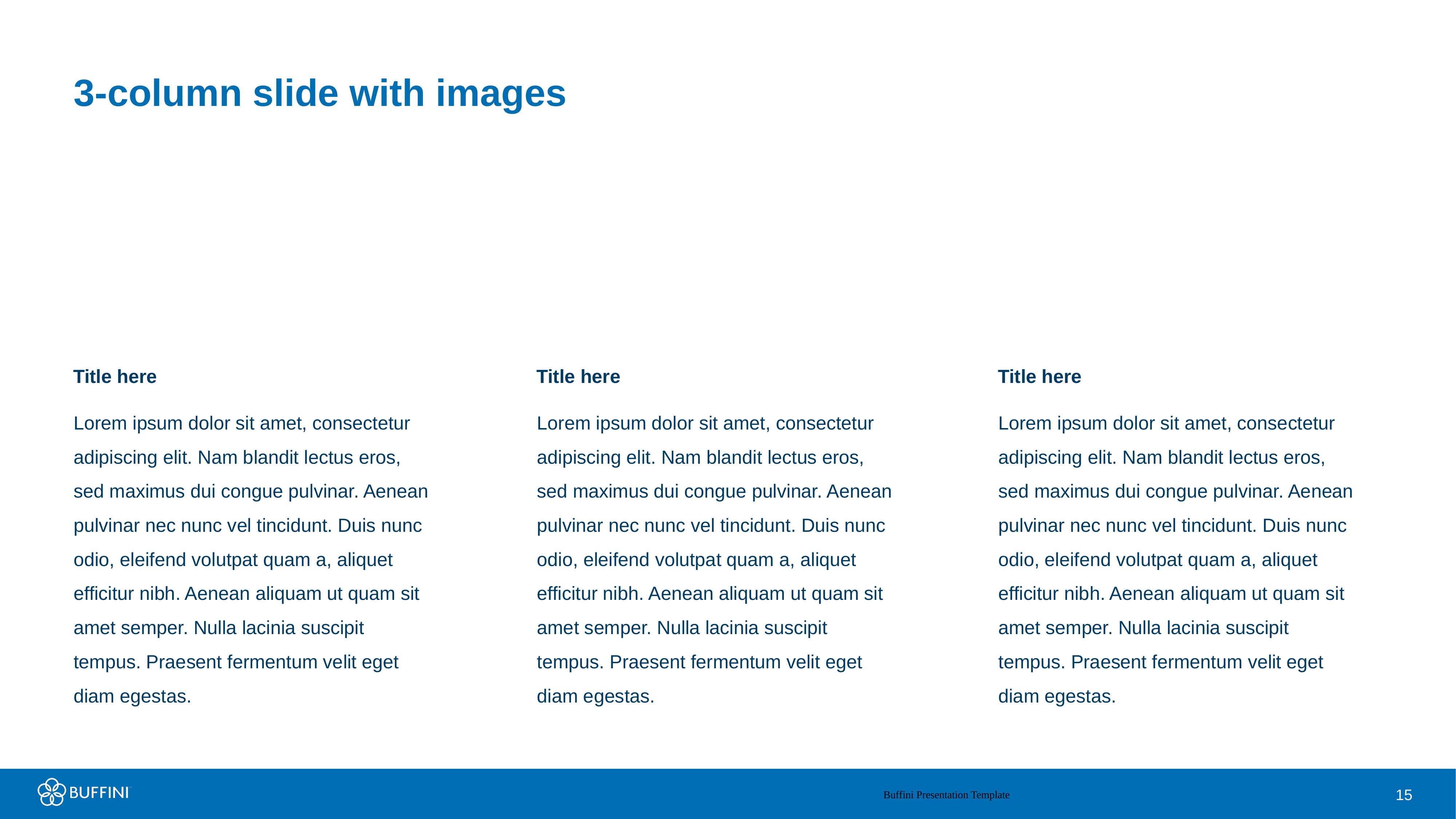

3-column slide with images

Title here
Title here
Title here
Lorem ipsum dolor sit amet, consectetur adipiscing elit. Nam blandit lectus eros, sed maximus dui congue pulvinar. Aenean pulvinar nec nunc vel tincidunt. Duis nunc odio, eleifend volutpat quam a, aliquet efficitur nibh. Aenean aliquam ut quam sit amet semper. Nulla lacinia suscipit tempus. Praesent fermentum velit eget diam egestas.
Lorem ipsum dolor sit amet, consectetur adipiscing elit. Nam blandit lectus eros, sed maximus dui congue pulvinar. Aenean pulvinar nec nunc vel tincidunt. Duis nunc odio, eleifend volutpat quam a, aliquet efficitur nibh. Aenean aliquam ut quam sit amet semper. Nulla lacinia suscipit tempus. Praesent fermentum velit eget diam egestas.
Lorem ipsum dolor sit amet, consectetur adipiscing elit. Nam blandit lectus eros, sed maximus dui congue pulvinar. Aenean pulvinar nec nunc vel tincidunt. Duis nunc odio, eleifend volutpat quam a, aliquet efficitur nibh. Aenean aliquam ut quam sit amet semper. Nulla lacinia suscipit tempus. Praesent fermentum velit eget diam egestas.
Buffini Presentation Template
15